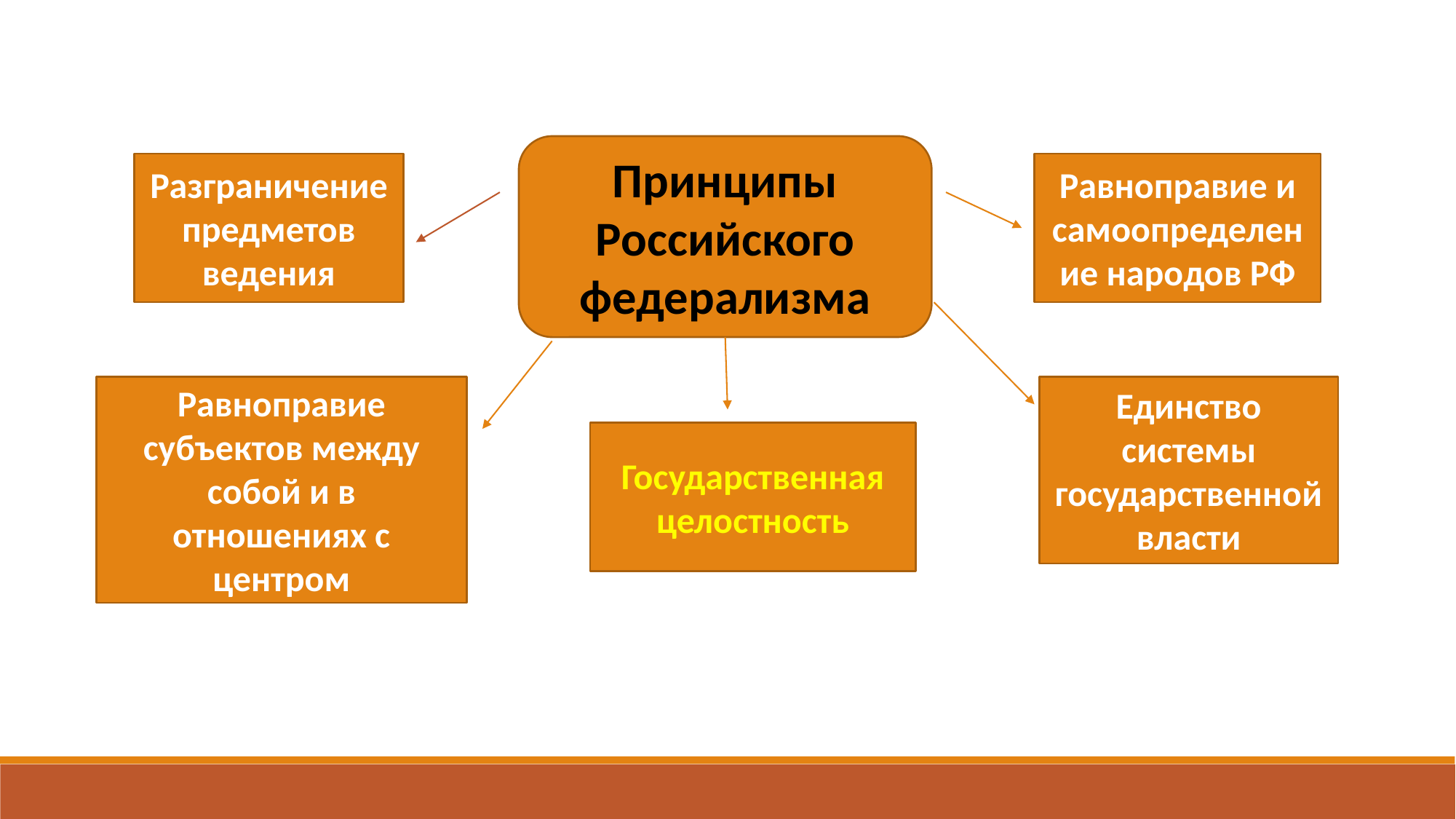

Принципы Российского федерализма
Разграничение предметов ведения
Равноправие и самоопределение народов РФ
Равноправие субъектов между собой и в отношениях с центром
Единство системы государственной власти
Государственная целостность